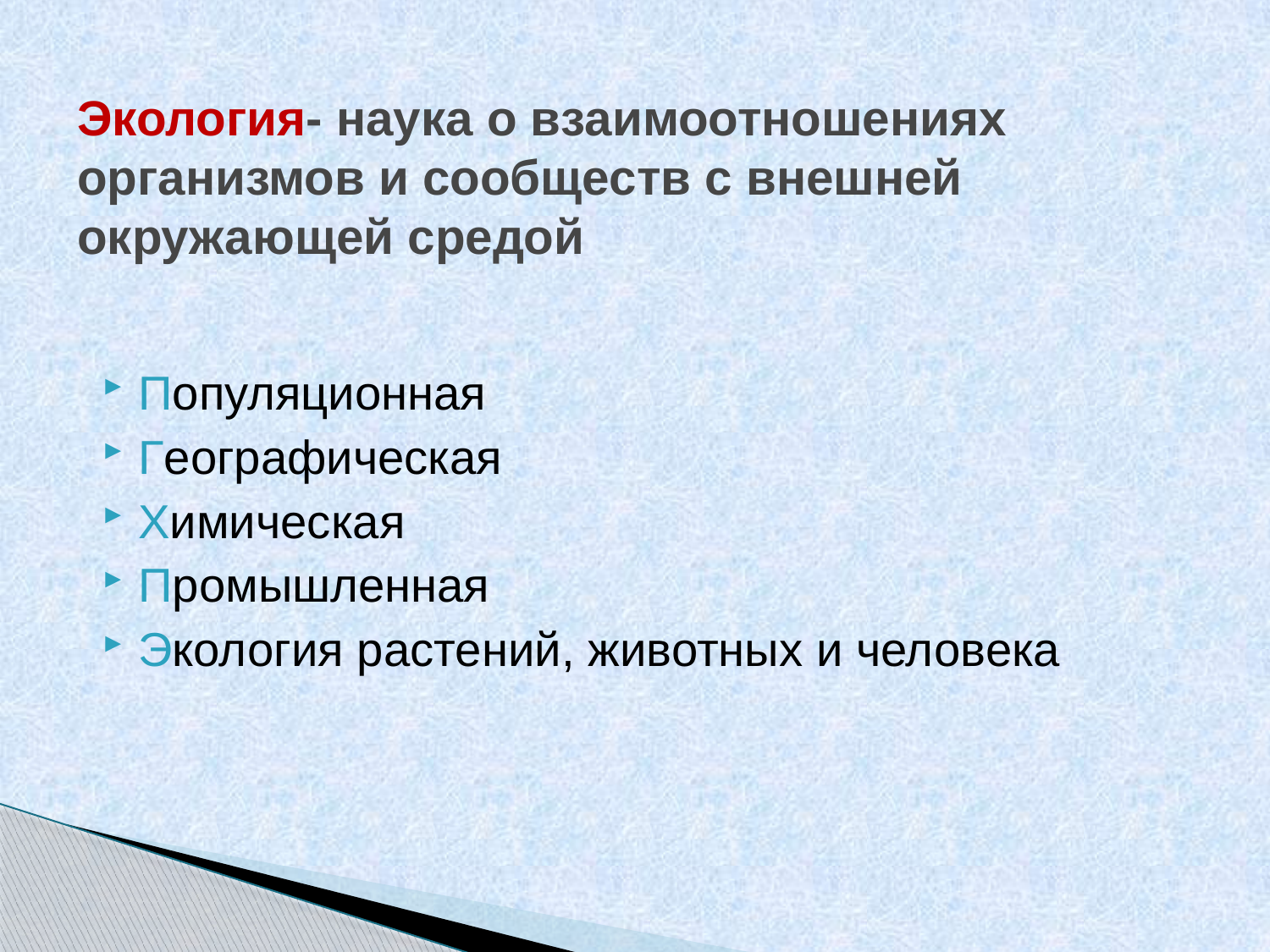

# Экология- наука о взаимоотношениях организмов и сообществ с внешней окружающей средой
Популяционная
Географическая
Химическая
Промышленная
Экология растений, животных и человека